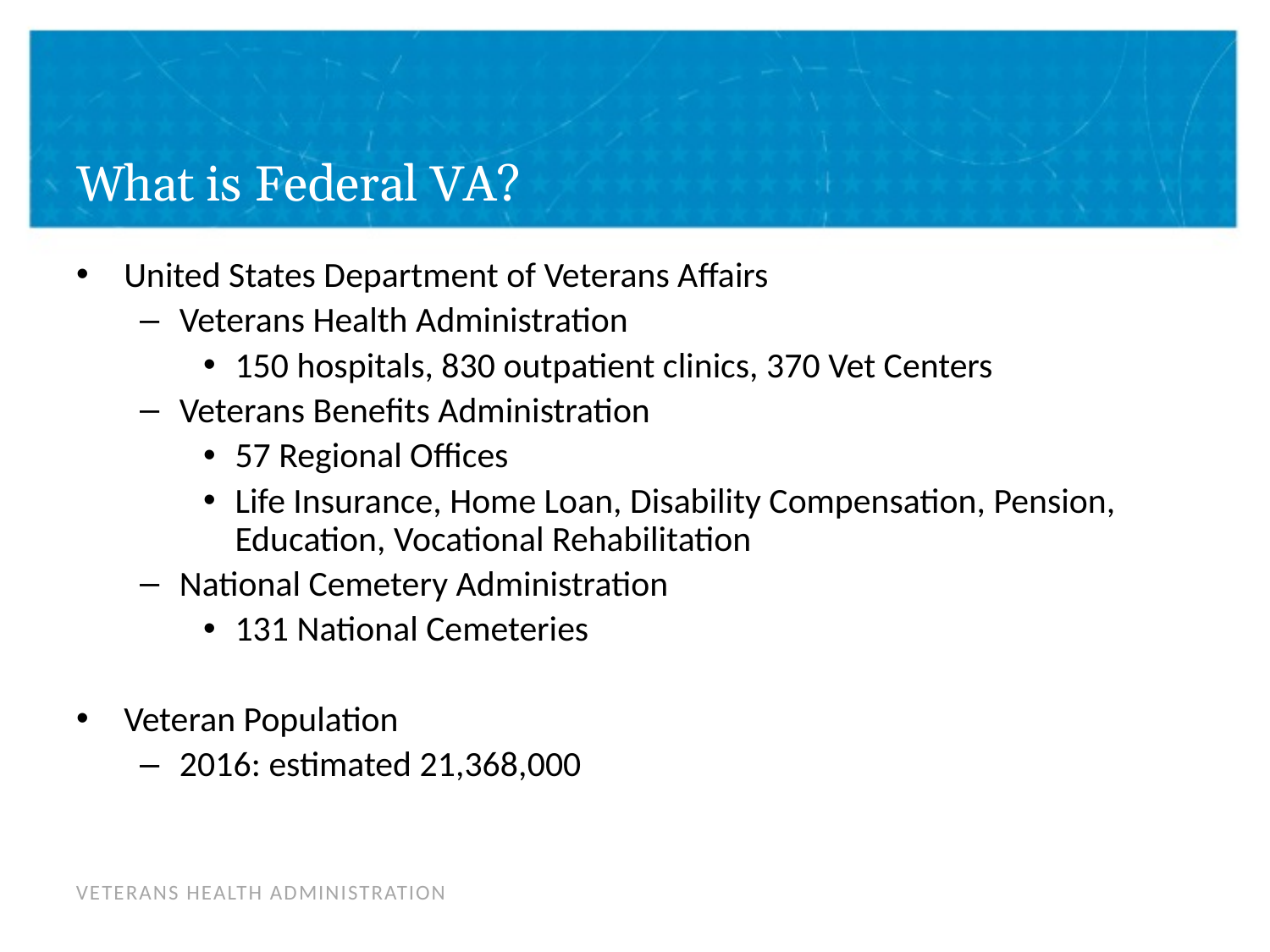

# What is Federal VA?
United States Department of Veterans Affairs
Veterans Health Administration
150 hospitals, 830 outpatient clinics, 370 Vet Centers
Veterans Benefits Administration
57 Regional Offices
Life Insurance, Home Loan, Disability Compensation, Pension, Education, Vocational Rehabilitation
National Cemetery Administration
131 National Cemeteries

Veteran Population
2016: estimated 21,368,000